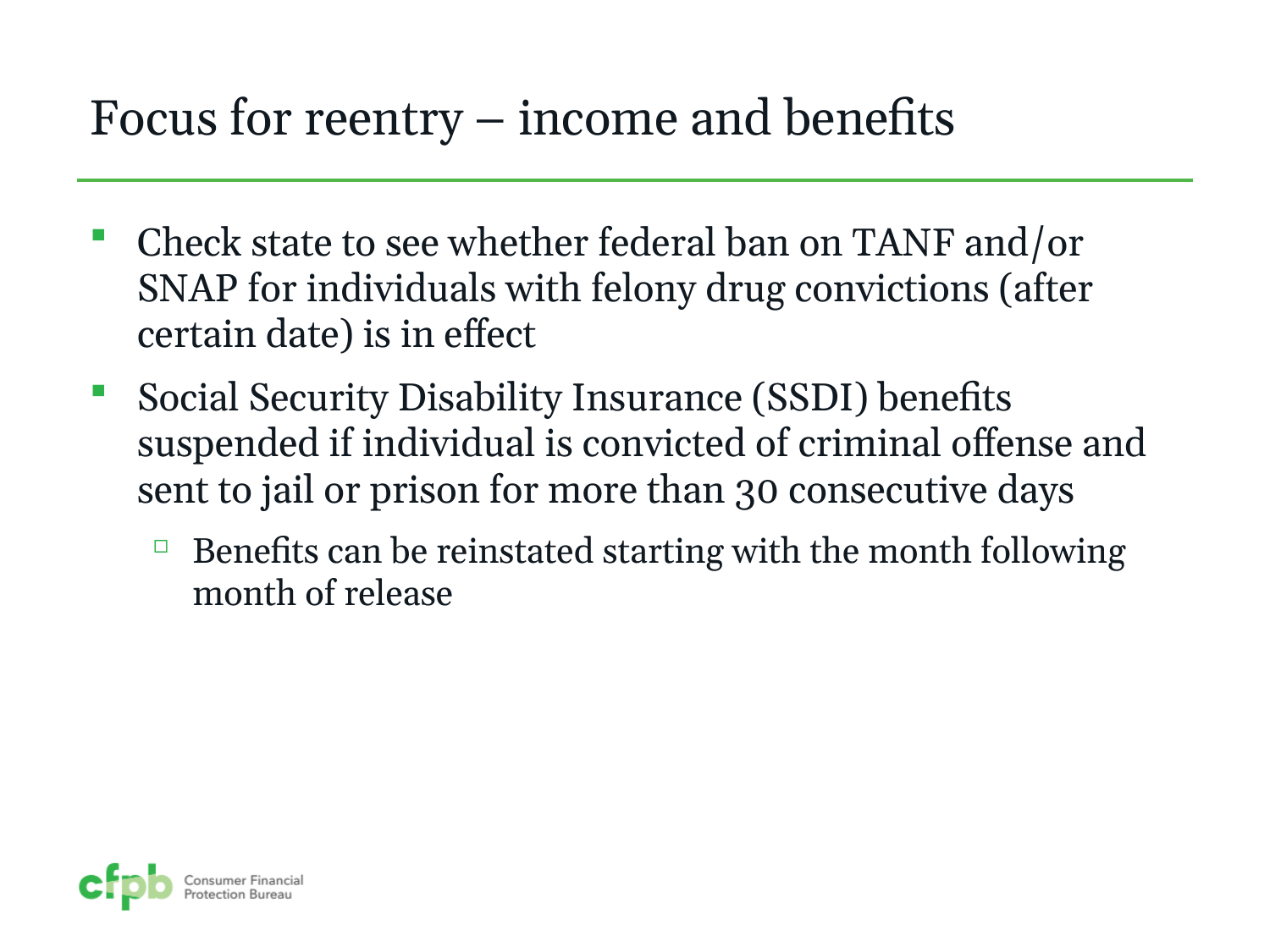

# Focus for reentry – income and benefits
Check state to see whether federal ban on TANF and/or SNAP for individuals with felony drug convictions (after certain date) is in effect
Social Security Disability Insurance (SSDI) benefits suspended if individual is convicted of criminal offense and sent to jail or prison for more than 30 consecutive days
Benefits can be reinstated starting with the month following month of release